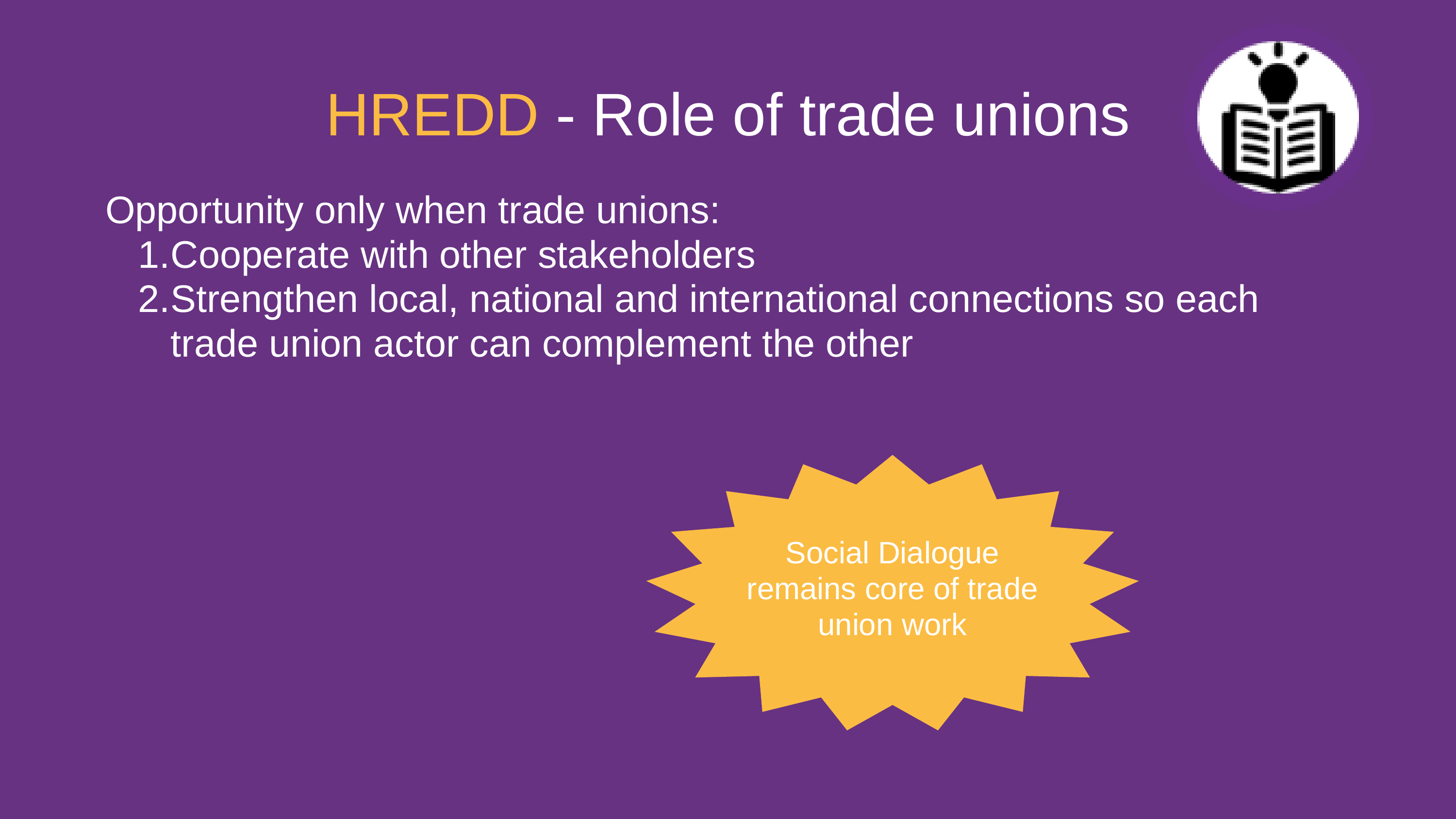

HREDD - Role of trade unions
Opportunity only when trade unions:
Cooperate with other stakeholders
Strengthen local, national and international connections so each trade union actor can complement the other

Social Dialogue remains core of trade union work